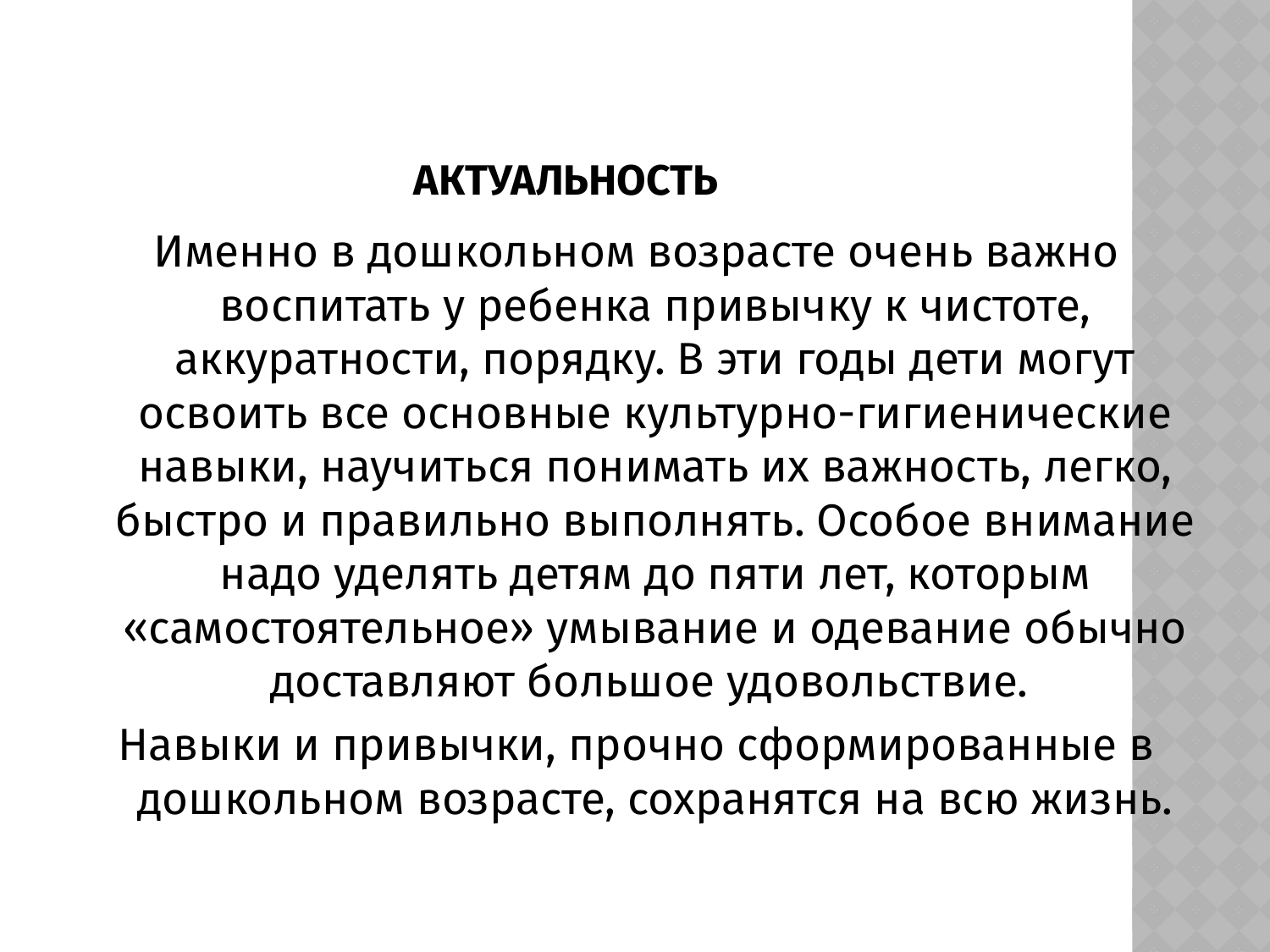

# Актуальность
Именно в дошкольном возрасте очень важно воспитать у ребенка привычку к чистоте, аккуратности, порядку. В эти годы дети могут освоить все основные культурно-гигиенические навыки, научиться понимать их важность, легко, быстро и правильно выполнять. Особое внимание надо уделять детям до пяти лет, которым «самостоятельное» умывание и одевание обычно доставляют большое удовольствие.
Навыки и привычки, прочно сформированные в дошкольном возрасте, сохранятся на всю жизнь.